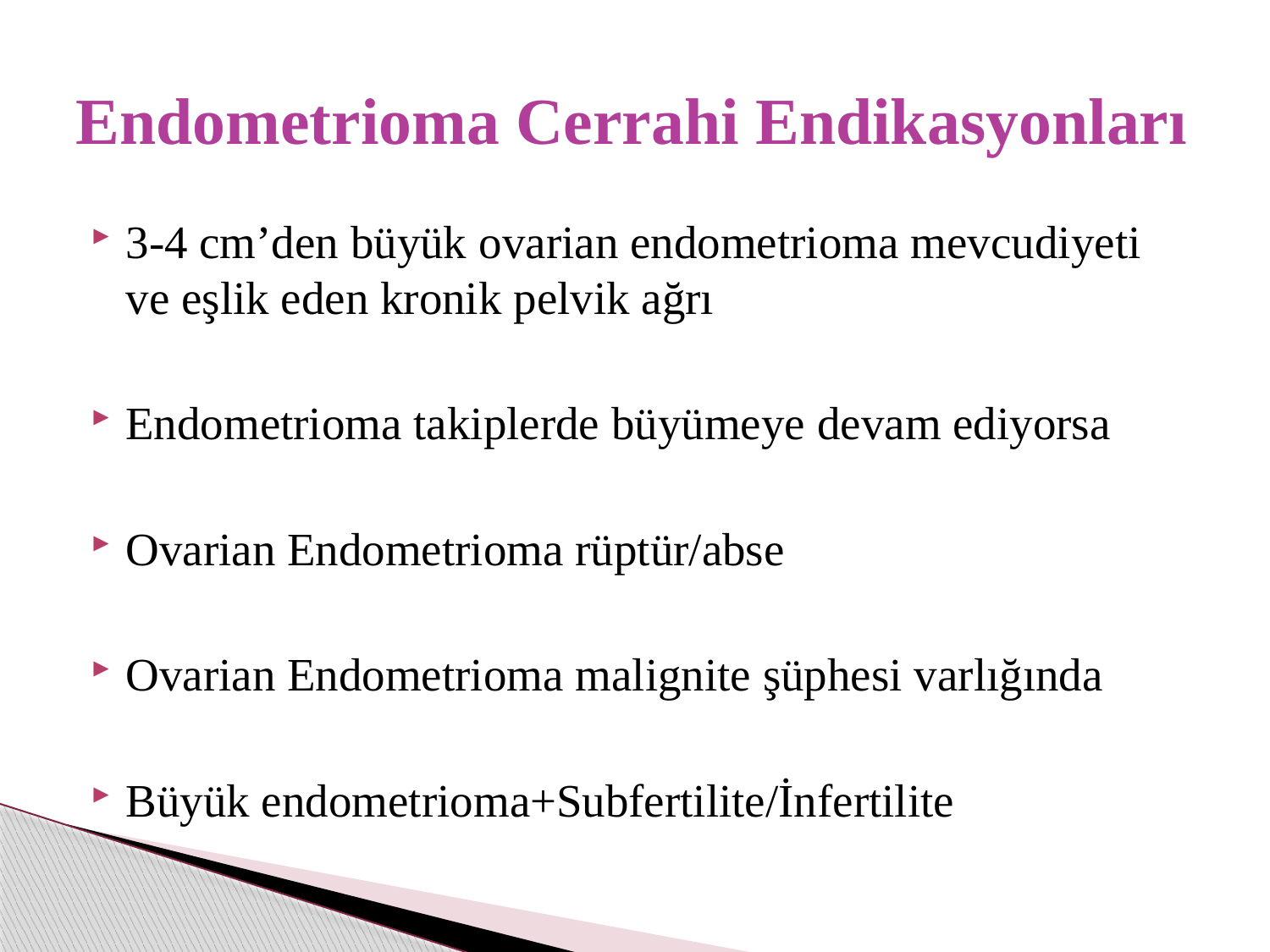

# Endometrioma Cerrahi Endikasyonları
3-4 cm’den büyük ovarian endometrioma mevcudiyeti ve eşlik eden kronik pelvik ağrı

Endometrioma takiplerde büyümeye devam ediyorsa

Ovarian Endometrioma rüptür/abse

Ovarian Endometrioma malignite şüphesi varlığında

Büyük endometrioma+Subfertilite/İnfertilite